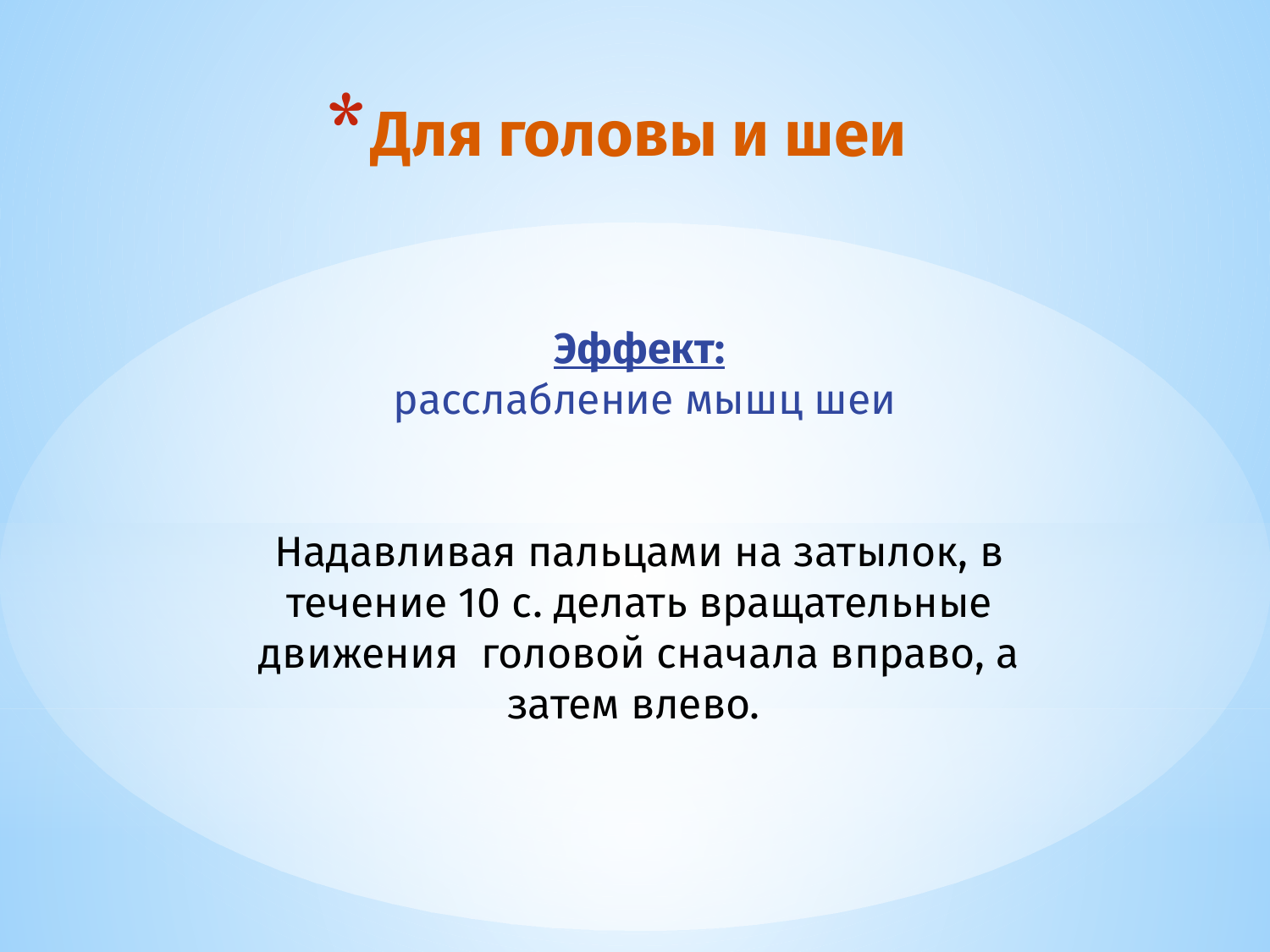

Для головы и шеи
Эффект:
 расслабление мышц шеи
Надавливая пальцами на затылок, в течение 10 с. делать вращательные движения  головой сначала вправо, а затем влево.